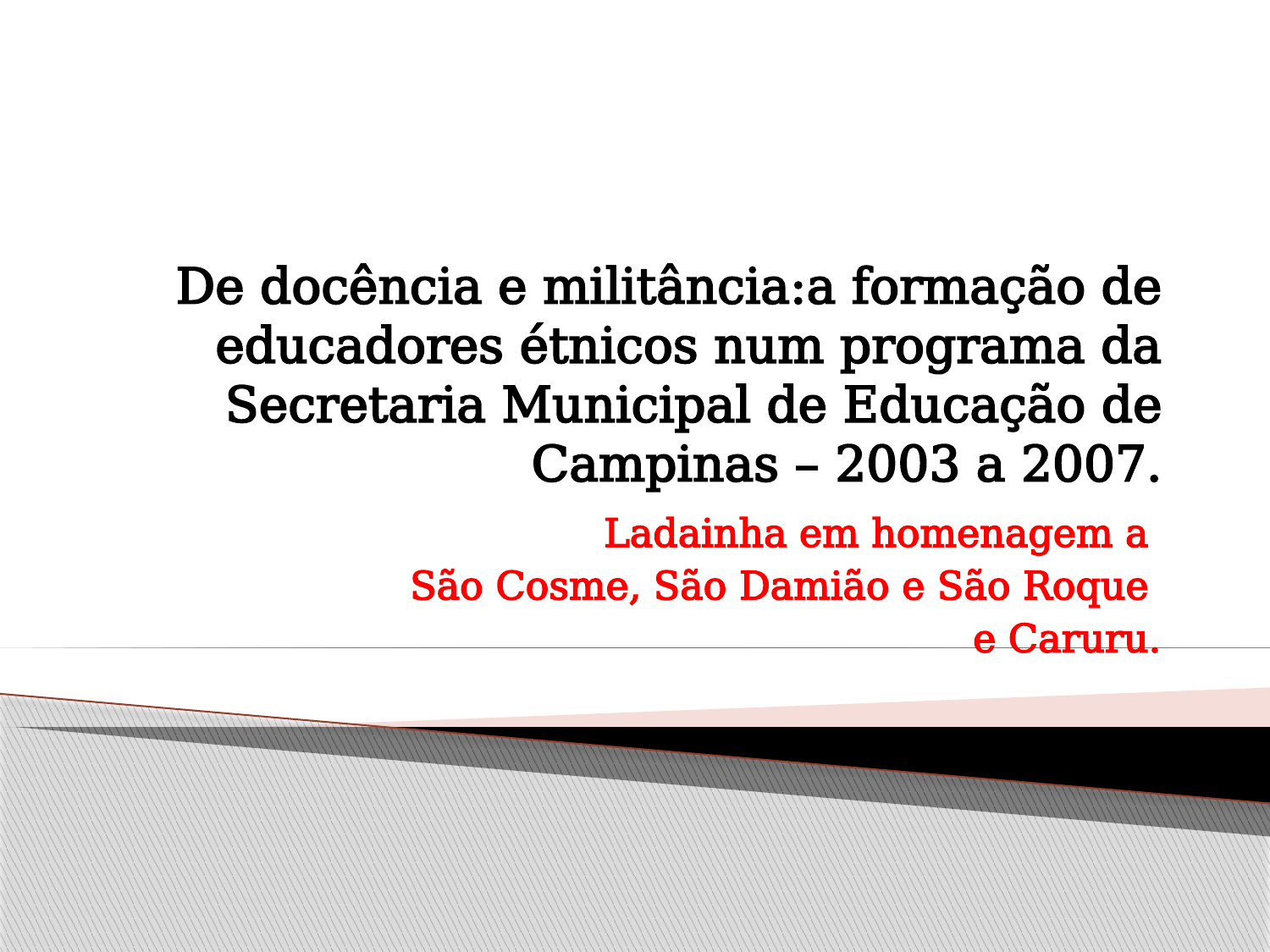

# De docência e militância:a formação de educadores étnicos num programa da Secretaria Municipal de Educação de Campinas – 2003 a 2007.
Ladainha em homenagem a
São Cosme, São Damião e São Roque
e Caruru.